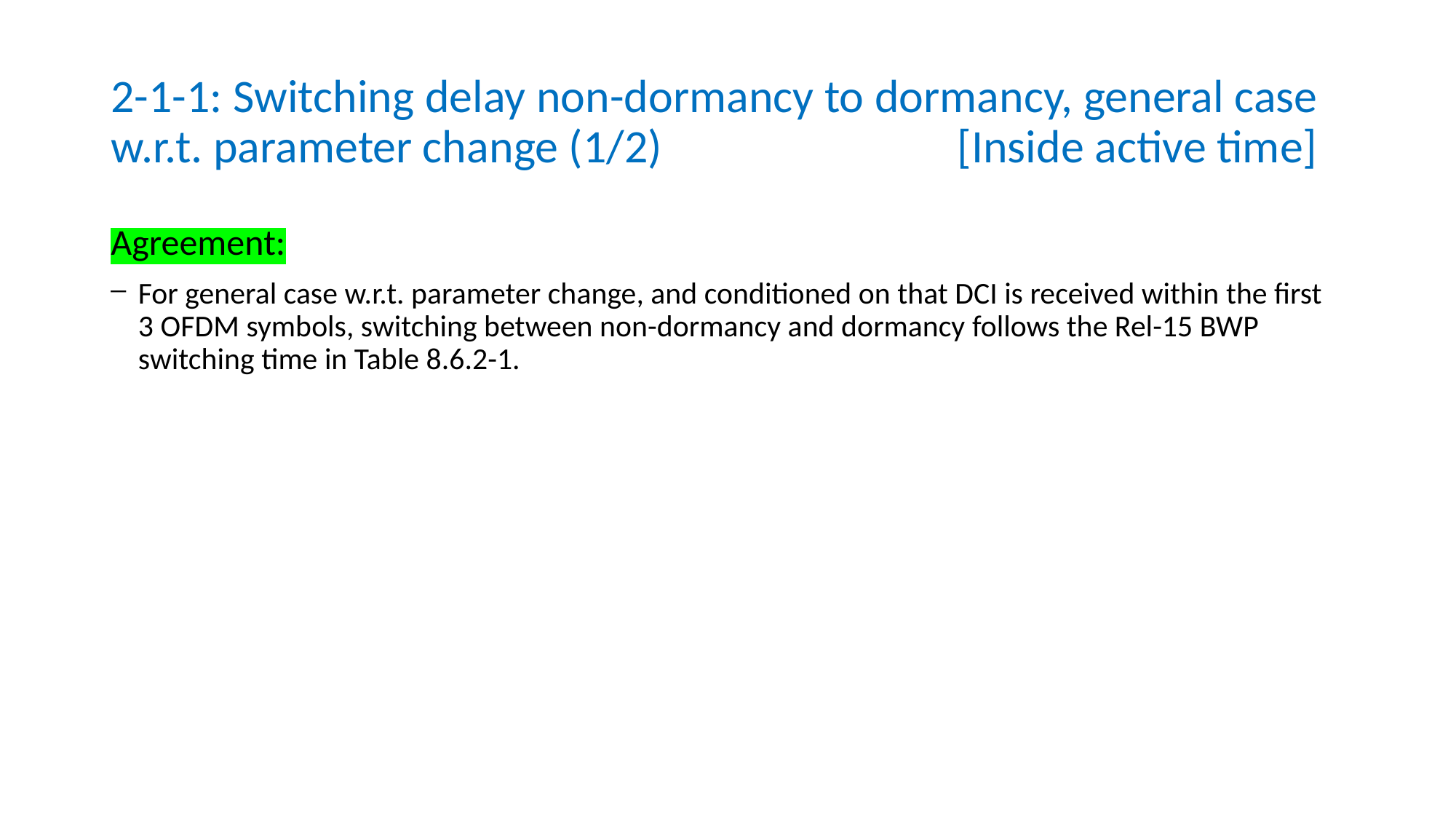

# 2-1-1: Switching delay non-dormancy to dormancy, general case w.r.t. parameter change (1/2)                            [Inside active time]
Agreement:
For general case w.r.t. parameter change, and conditioned on that DCI is received within the first 3 OFDM symbols, switching between non-dormancy and dormancy follows the Rel-15 BWP switching time in Table 8.6.2-1.